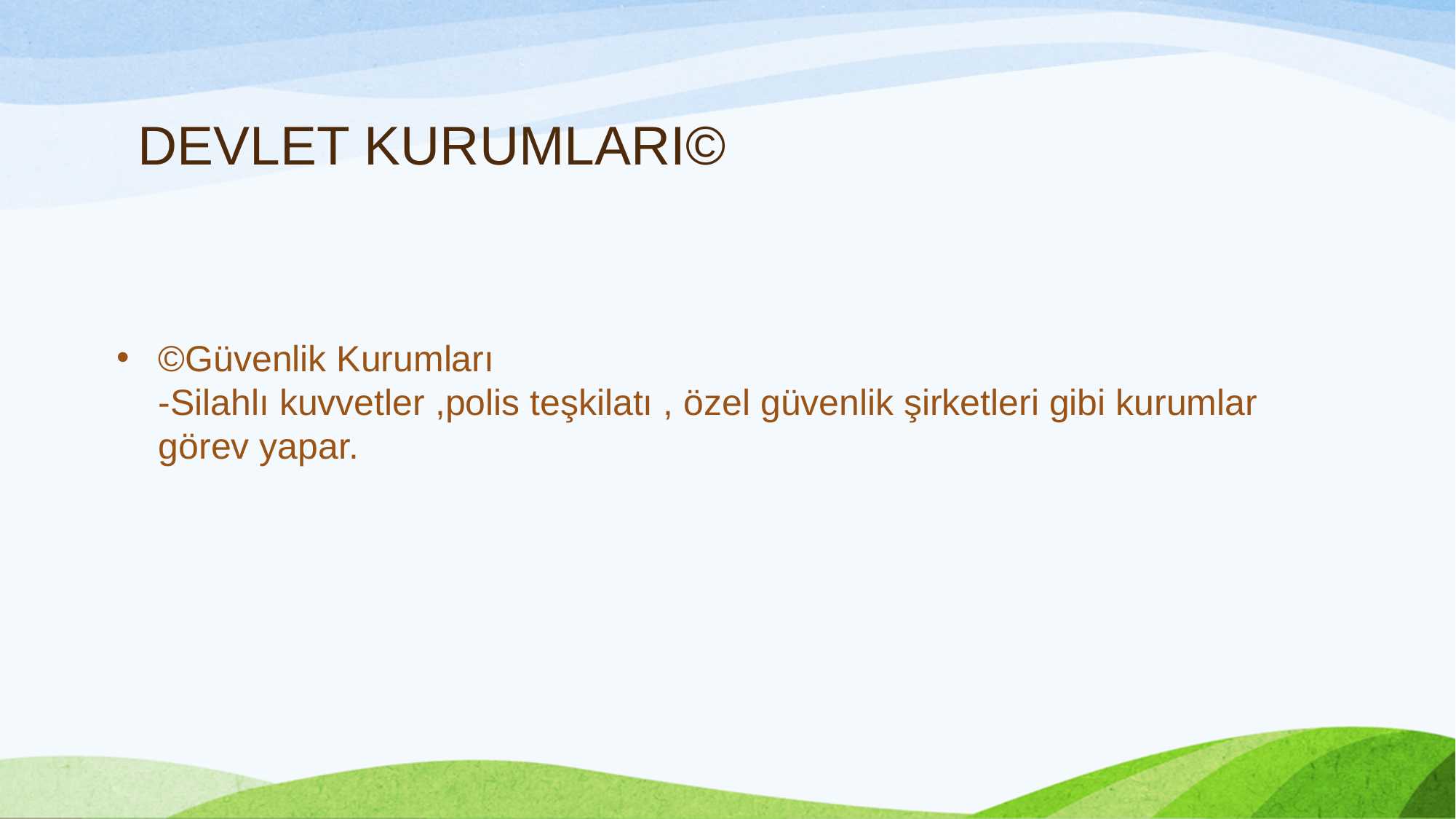

# DEVLET KURUMLARI©
©Güvenlik Kurumları
-Silahlı kuvvetler ,polis teşkilatı , özel güvenlik şirketleri gibi kurumlar görev yapar.